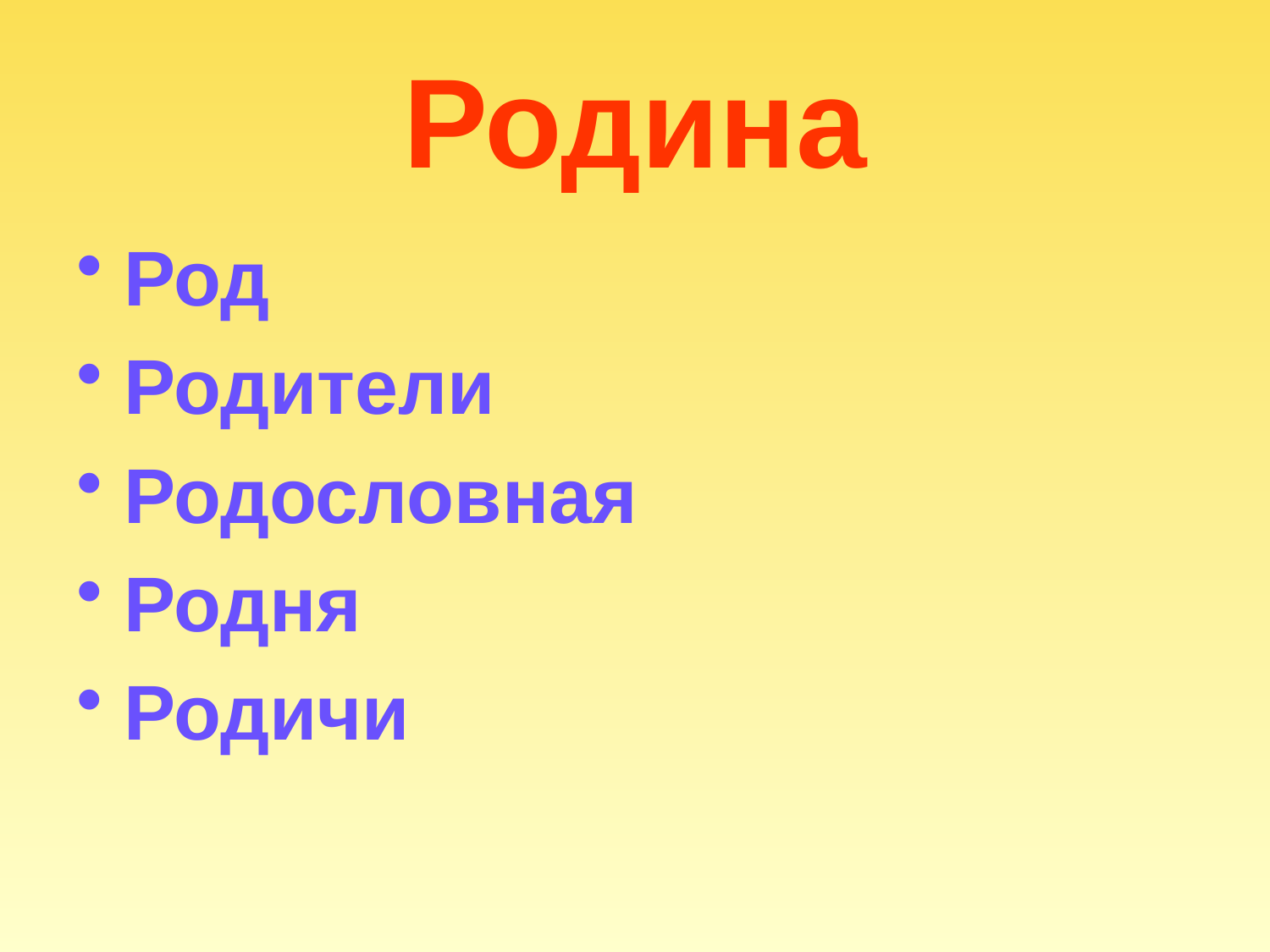

# Родина
Род
Родители
Родословная
Родня
Родичи